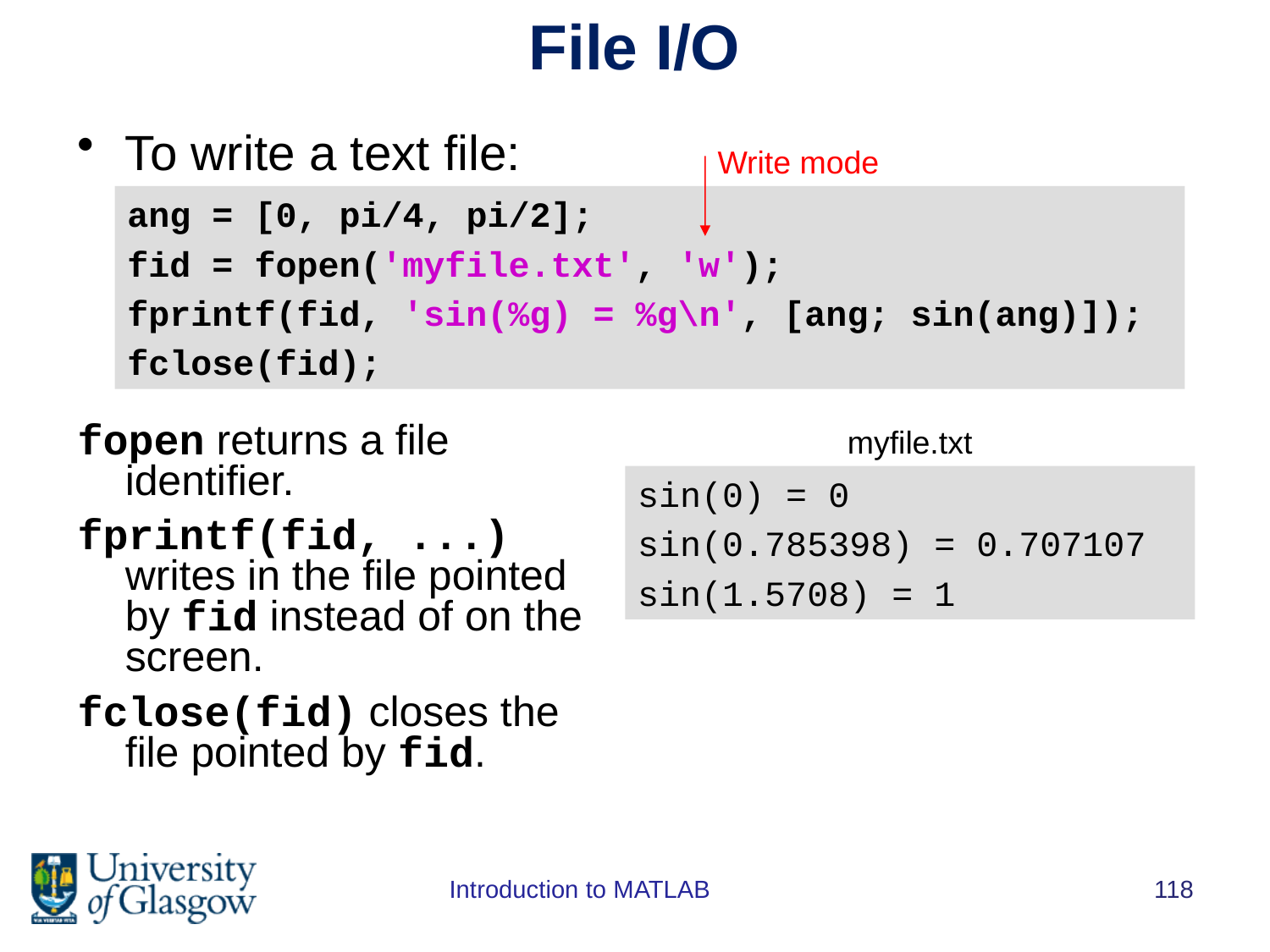

# File I/O
To write a text file:
Write mode

ang = [0, pi/4, pi/2];
fid = fopen('myfile.txt', 'w');
fprintf(fid, 'sin(%g) = %g\n', [ang; sin(ang)]);
fclose(fid);
fopen returns a file identifier.
fprintf(fid, ...) writes in the file pointed by fid instead of on the screen.
fclose(fid) closes the file pointed by fid.
myfile.txt
sin(0) = 0
sin(0.785398) = 0.707107
sin(1.5708) = 1
Introduction to MATLAB
118